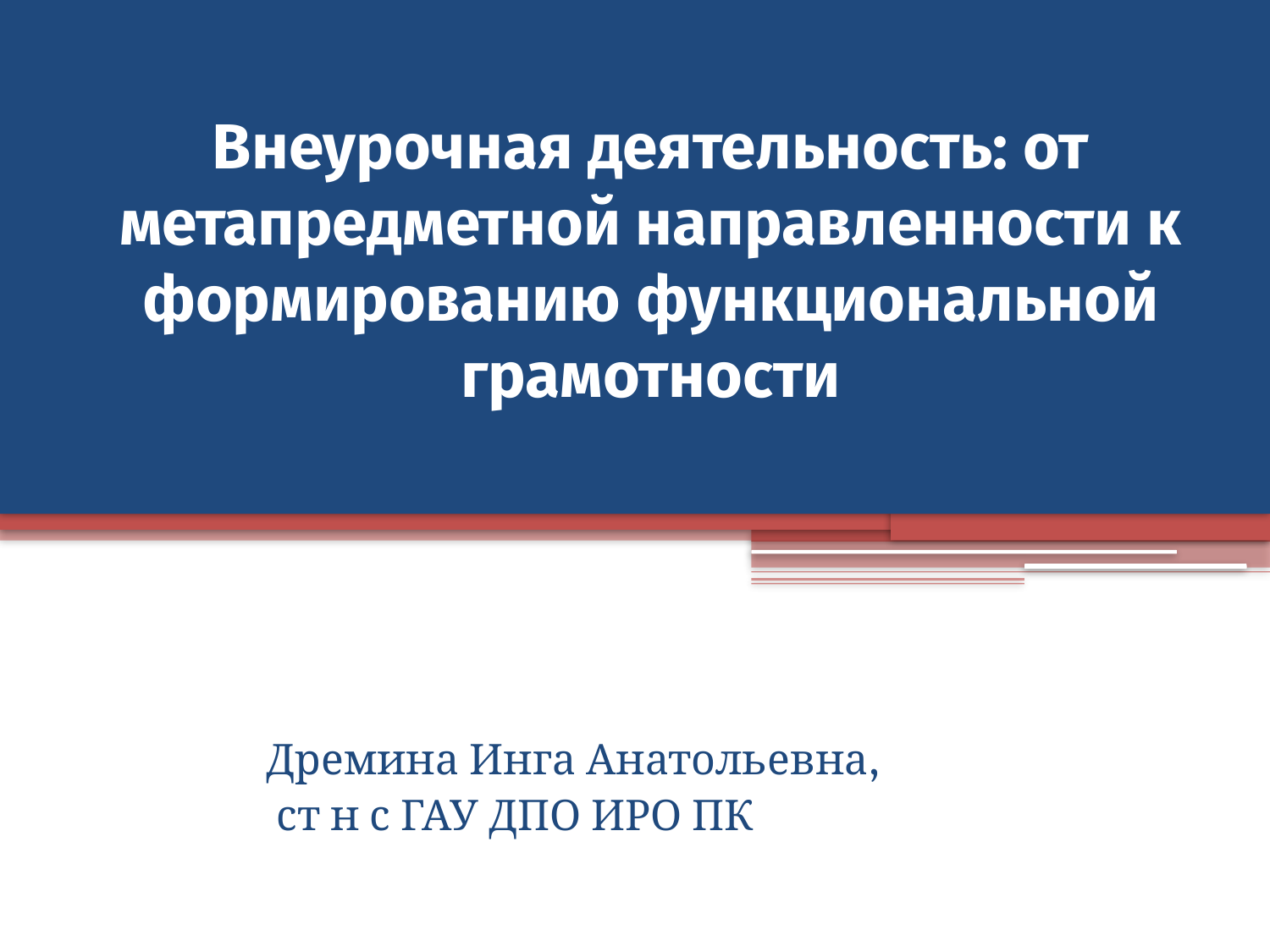

# Внеурочная деятельность: от метапредметной направленности к формированию функциональной грамотности
Дремина Инга Анатольевна,
 ст н с ГАУ ДПО ИРО ПК